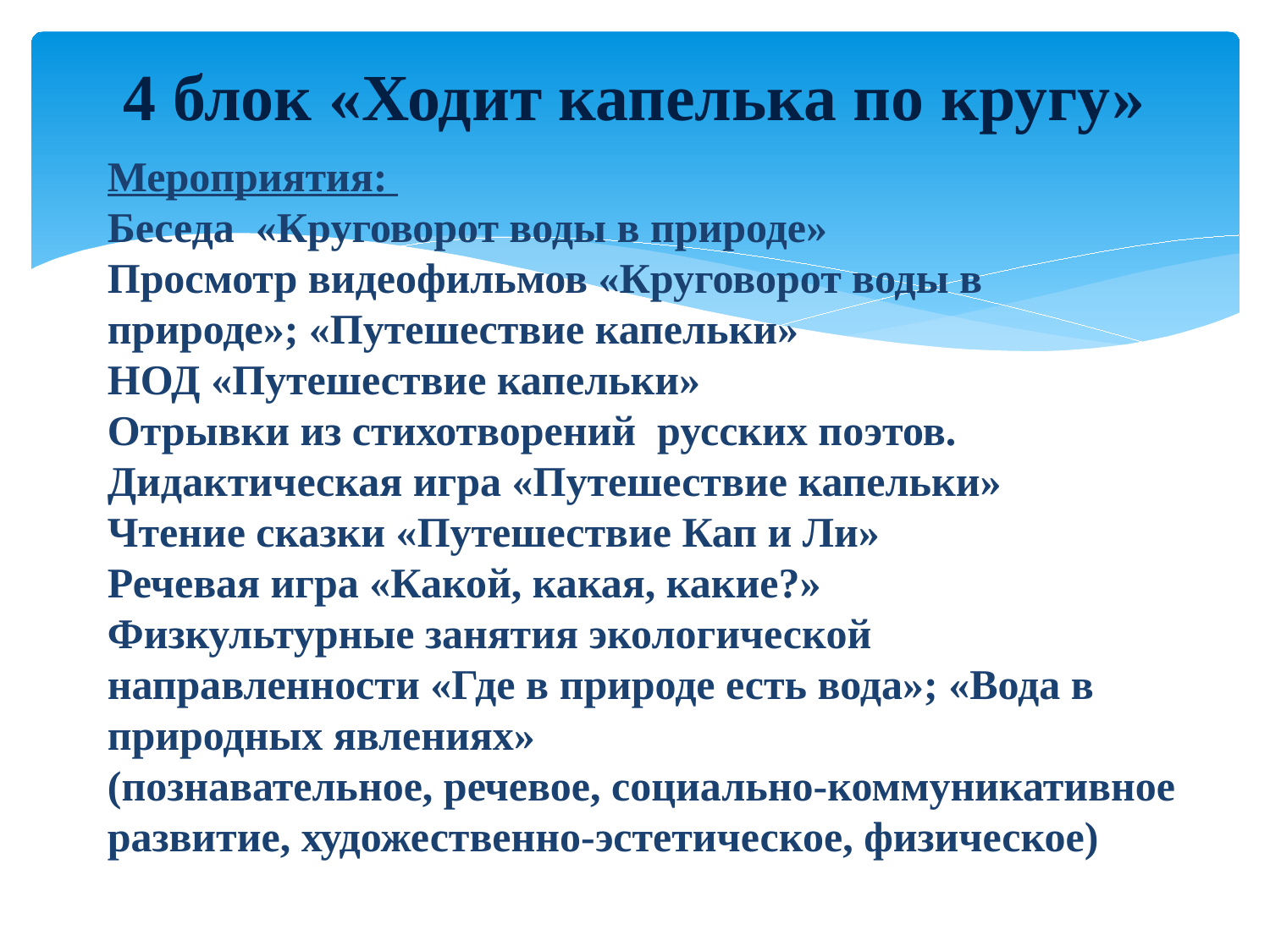

# 4 блок «Ходит капелька по кругу»
Мероприятия:
Беседа  «Круговорот воды в природе»
Просмотр видеофильмов «Круговорот воды в природе»; «Путешествие капельки»
НОД «Путешествие капельки»
Отрывки из стихотворений  русских поэтов.
Дидактическая игра «Путешествие капельки»
Чтение сказки «Путешествие Кап и Ли»
Речевая игра «Какой, какая, какие?»
Физкультурные занятия экологической направленности «Где в природе есть вода»; «Вода в природных явлениях»
(познавательное, речевое, социально-коммуникативное развитие, художественно-эстетическое, физическое)